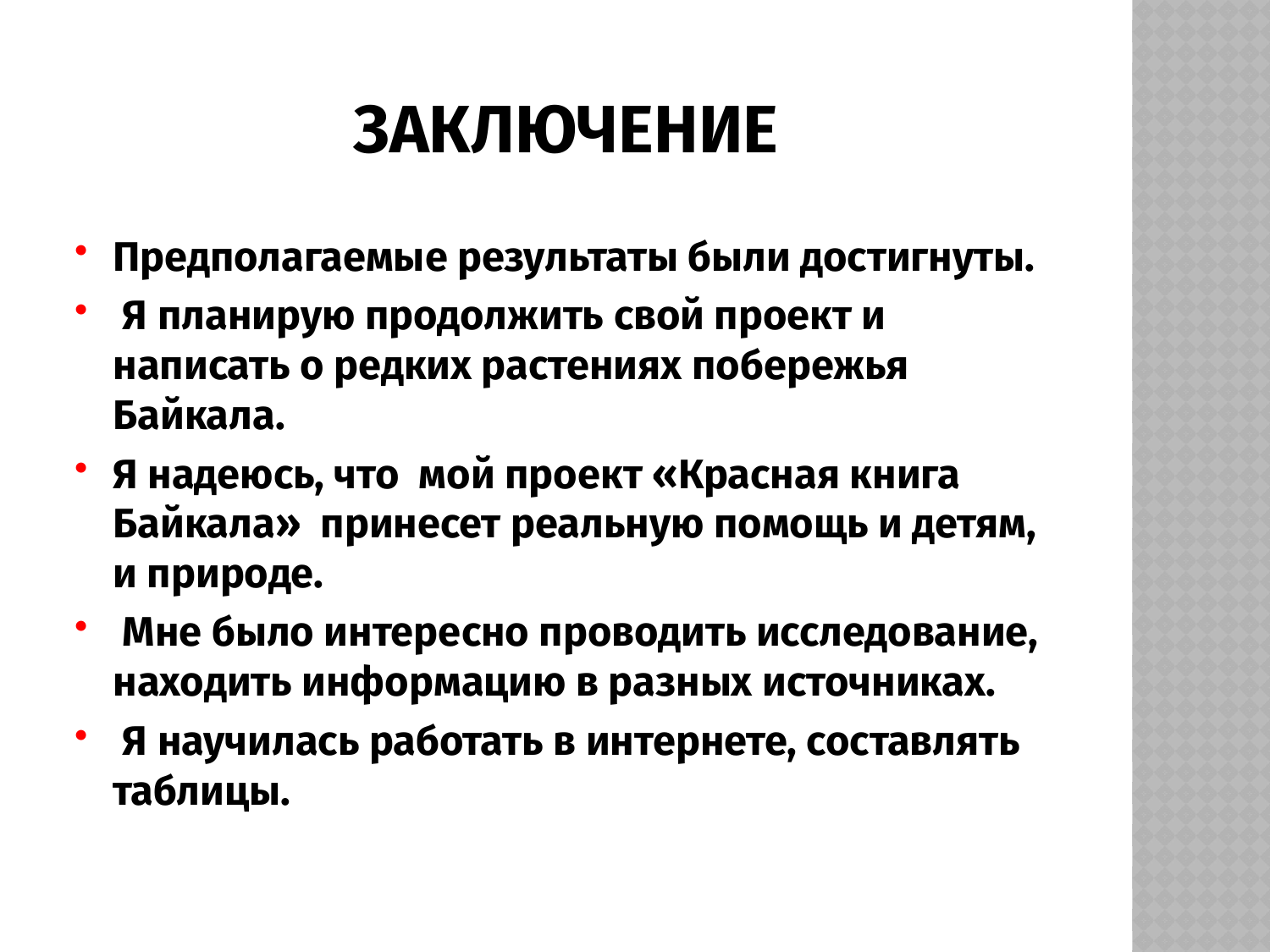

# заключение
Предполагаемые результаты были достигнуты.
 Я планирую продолжить свой проект и написать о редких растениях побережья Байкала.
Я надеюсь, что  мой проект «Красная книга Байкала»  принесет реальную помощь и детям, и природе.
 Мне было интересно проводить исследование,  находить информацию в разных источниках.
 Я научилась работать в интернете, составлять таблицы.